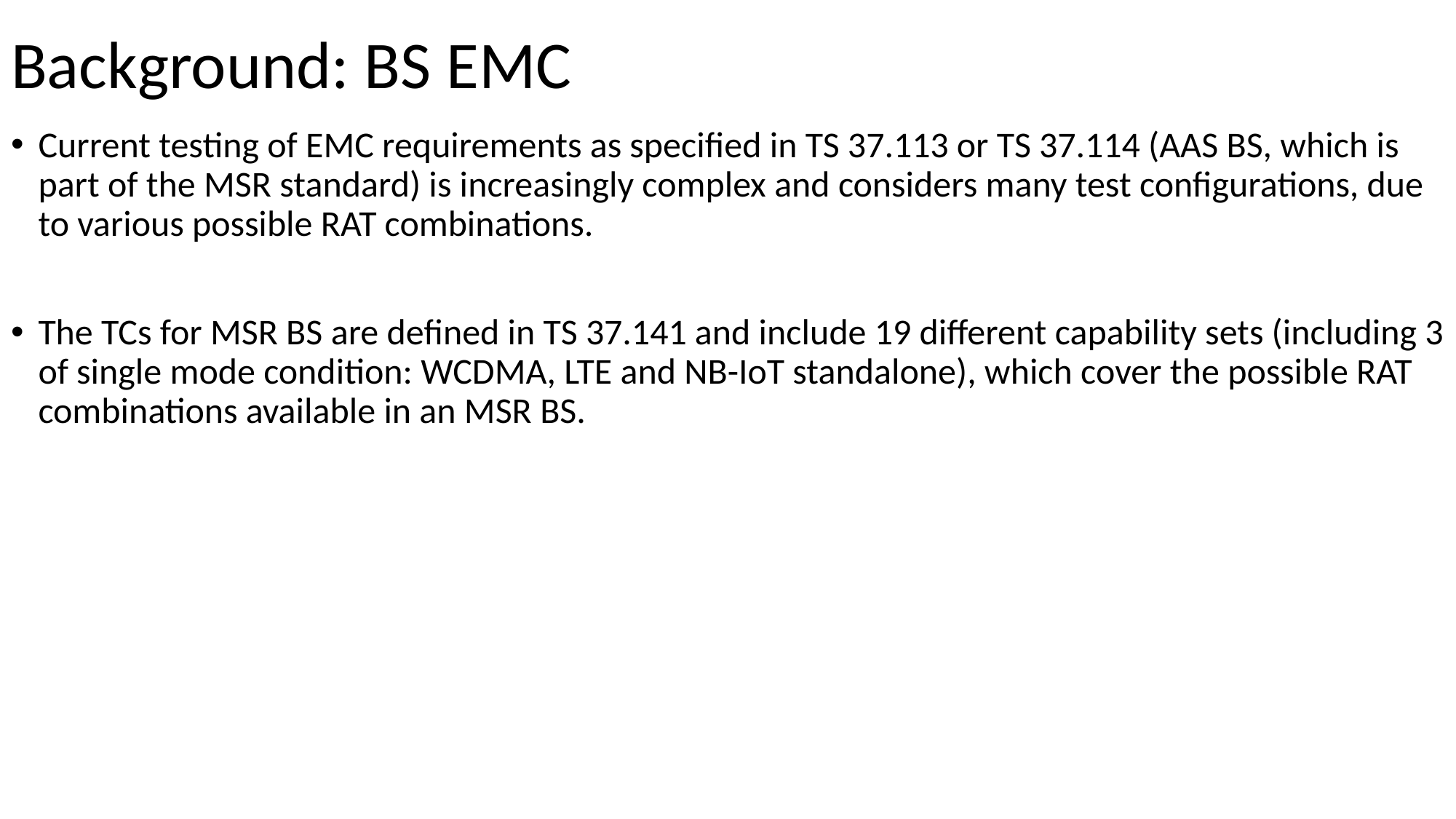

# Background: BS EMC
Current testing of EMC requirements as specified in TS 37.113 or TS 37.114 (AAS BS, which is part of the MSR standard) is increasingly complex and considers many test configurations, due to various possible RAT combinations.

The TCs for MSR BS are defined in TS 37.141 and include 19 different capability sets (including 3 of single mode condition: WCDMA, LTE and NB-IoT standalone), which cover the possible RAT combinations available in an MSR BS.